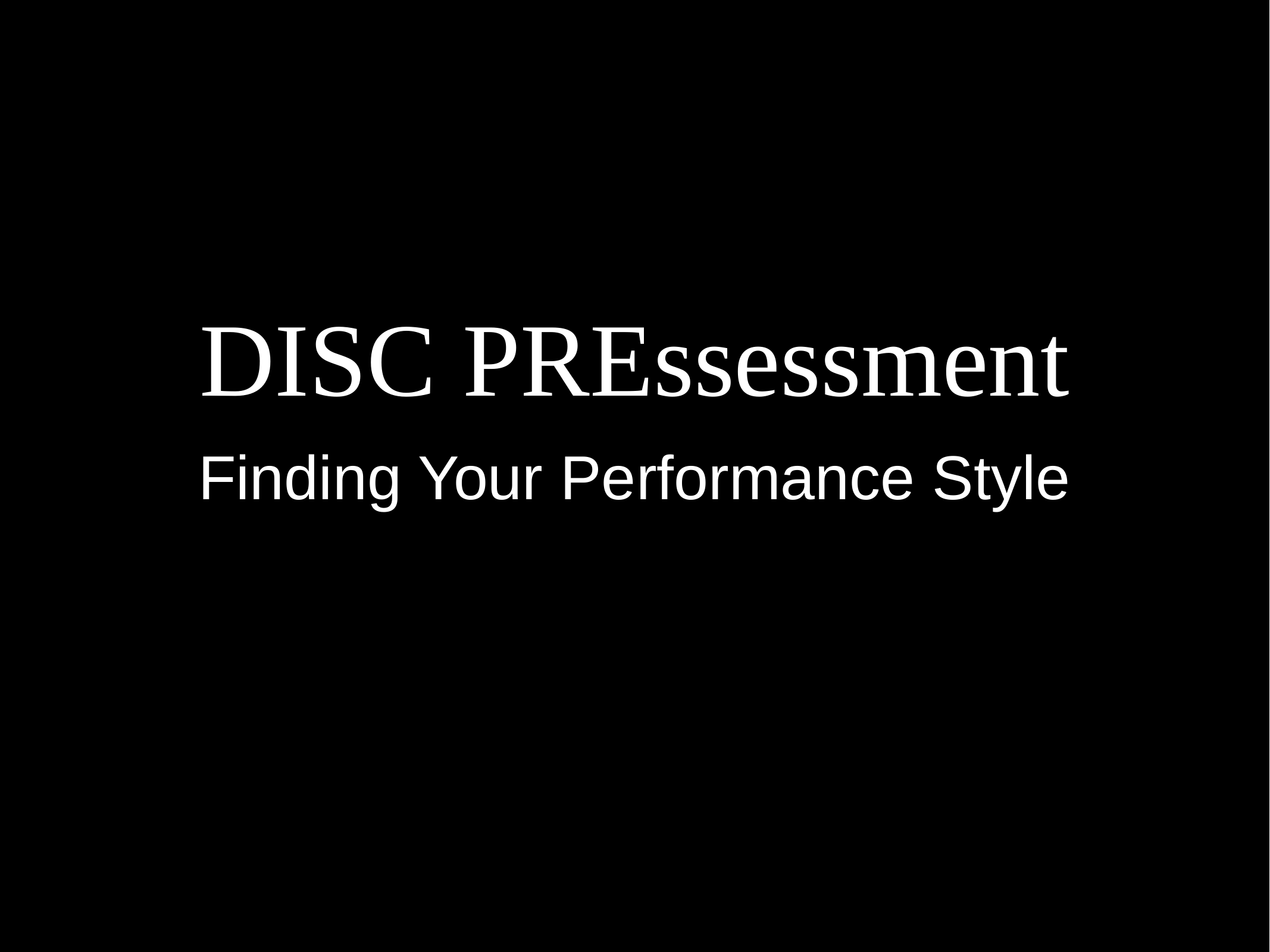

# DISC PREssessment
Finding Your Performance Style